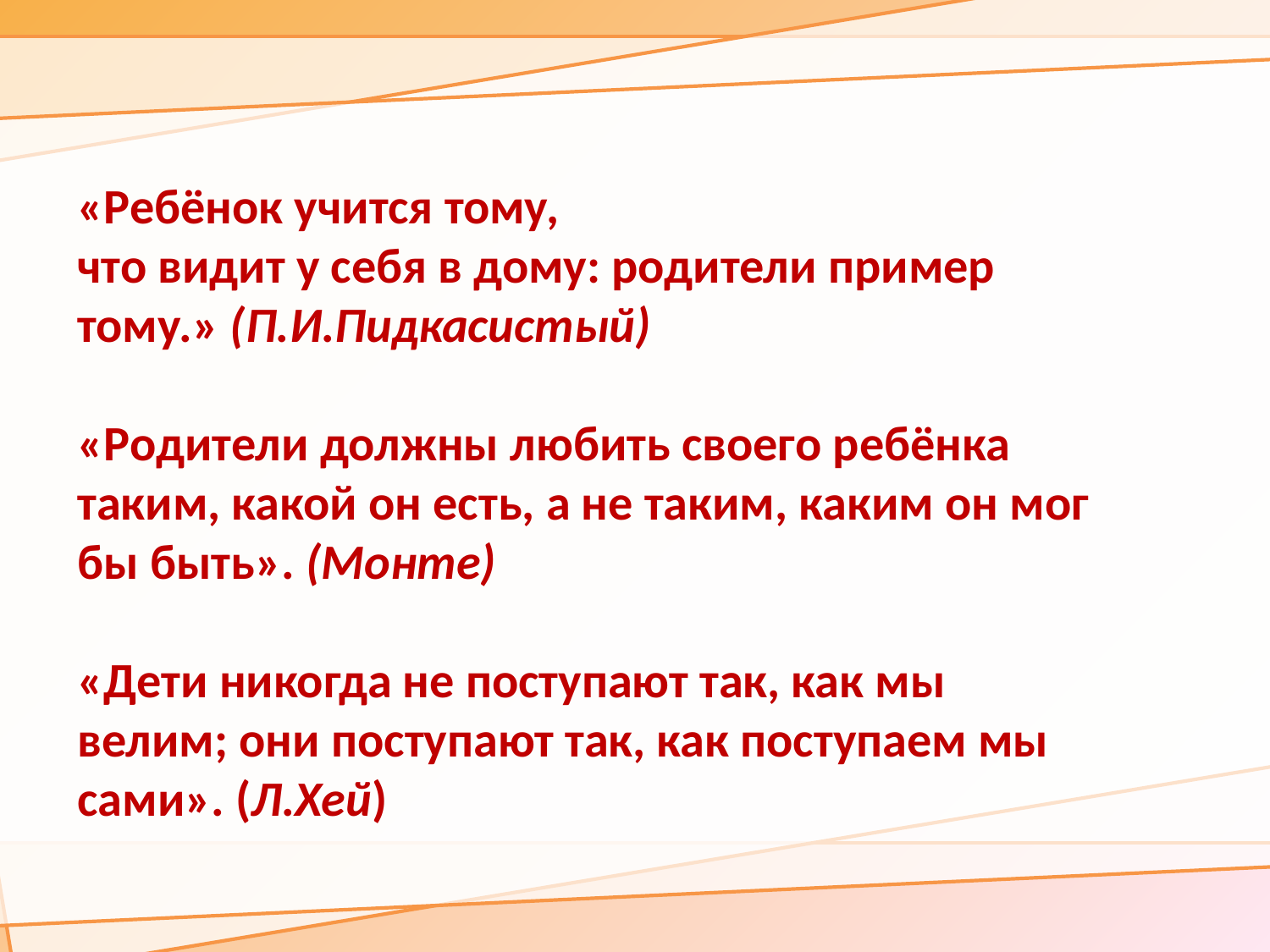

«Ребёнок учится тому,
что видит у себя в дому: родители пример тому.» (П.И.Пидкасистый)

«Родители должны любить своего ребёнка таким, какой он есть, а не таким, каким он мог бы быть». (Монте)
«Дети никогда не поступают так, как мы велим; они поступают так, как поступаем мы сами». (Л.Хей)